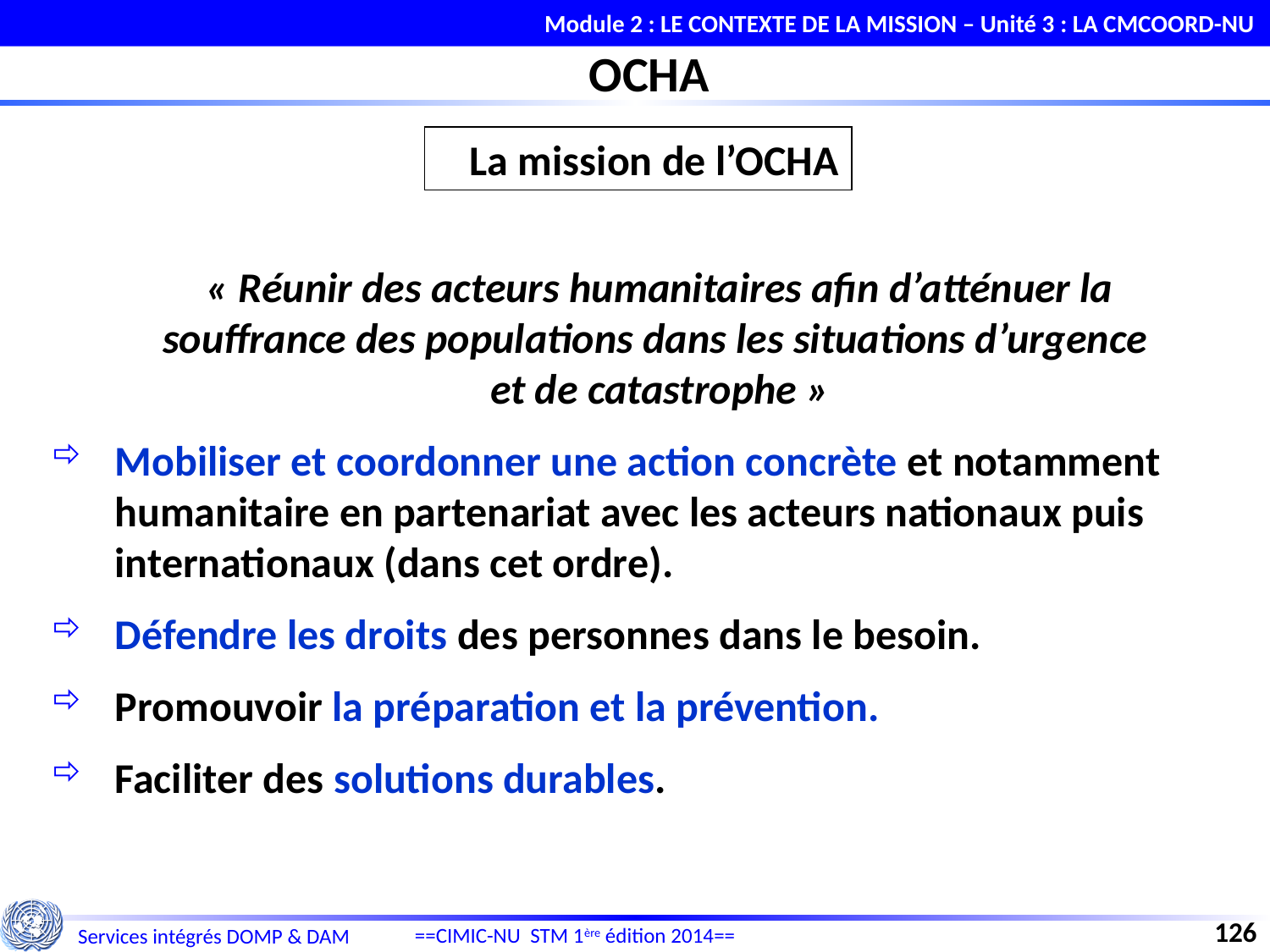

Module 2 : LE CONTEXTE DE LA MISSION – Unité 3 : LA CMCOORD-NU
OCHA
La mission de l’OCHA
« Réunir des acteurs humanitaires afin d’atténuer la souffrance des populations dans les situations d’urgence
et de catastrophe »
Mobiliser et coordonner une action concrète et notamment humanitaire en partenariat avec les acteurs nationaux puis internationaux (dans cet ordre).
Défendre les droits des personnes dans le besoin.
Promouvoir la préparation et la prévention.
Faciliter des solutions durables.
126
==CIMIC-NU  STM 1ère édition 2014==
Services intégrés DOMP & DAM